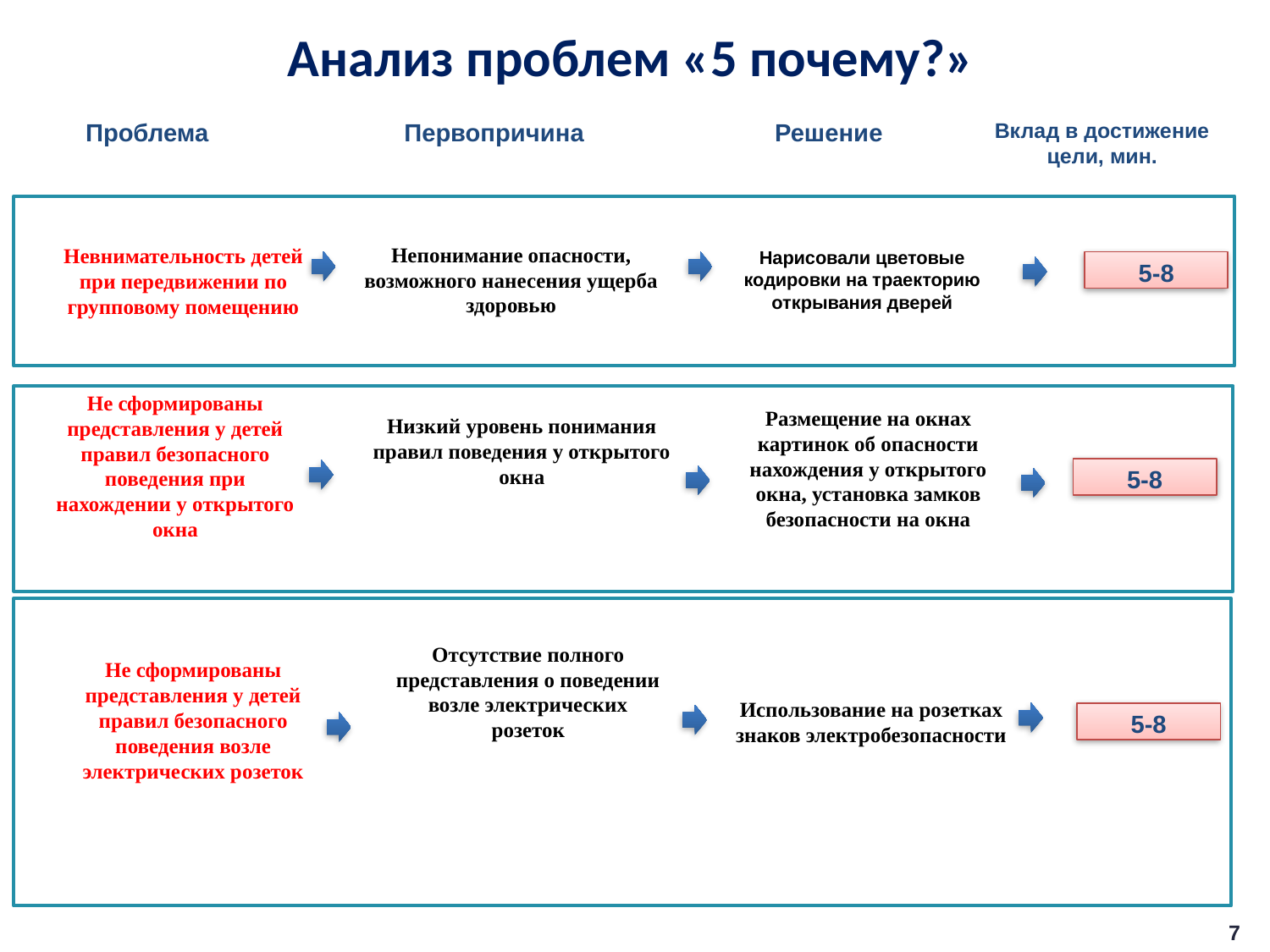

Анализ проблем «5 почему?»
Проблема
Первопричина
Решение
Вклад в достижение цели, мин.

Невнимательность детей при передвижении по групповому помещению

Непонимание опасности, возможного нанесения ущерба здоровью
Нарисовали цветовые кодировки на траекторию открывания дверей

5-8

Не сформированы представления у детей правил безопасного поведения при нахождении у открытого окна

Размещение на окнах картинок об опасности нахождения у открытого окна, установка замков безопасности на окна
Низкий уровень понимания правил поведения у открытого окна
5-8

Отсутствие полного представления о поведении возле электрических розеток
Не сформированы представления у детей правил безопасного поведения возле электрических розеток

Использование на розетках знаков электробезопасности

5-8

7